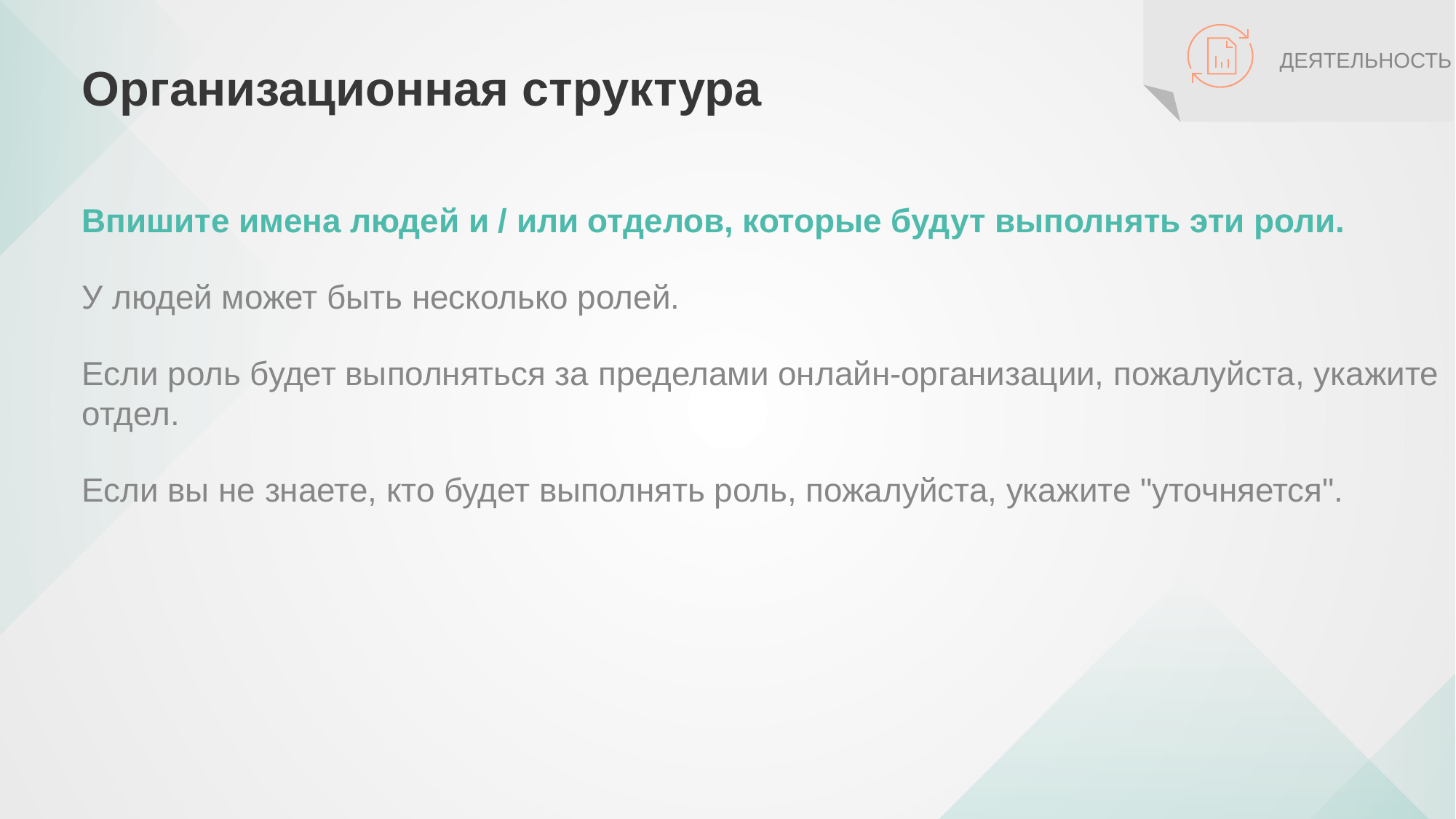

# Организационная структура
ДЕЯТЕЛЬНОСТЬ
Впишите имена людей и / или отделов, которые будут выполнять эти роли.
У людей может быть несколько ролей.
Если роль будет выполняться за пределами онлайн-организации, пожалуйста, укажите отдел.
Если вы не знаете, кто будет выполнять роль, пожалуйста, укажите "уточняется".